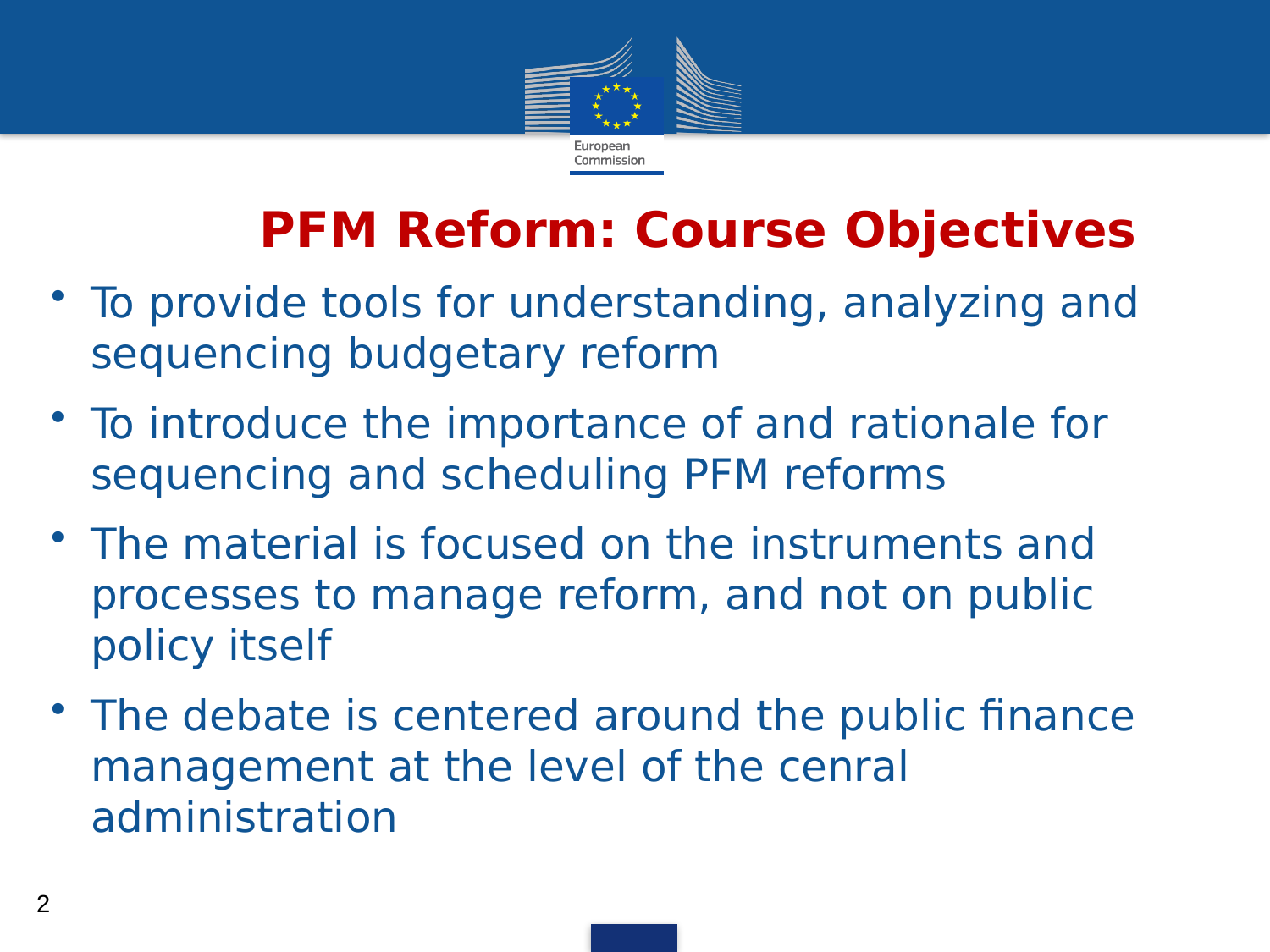

# PFM Reform: Course Objectives
To provide tools for understanding, analyzing and sequencing budgetary reform
To introduce the importance of and rationale for sequencing and scheduling PFM reforms
The material is focused on the instruments and processes to manage reform, and not on public policy itself
The debate is centered around the public finance management at the level of the cenral administration
2